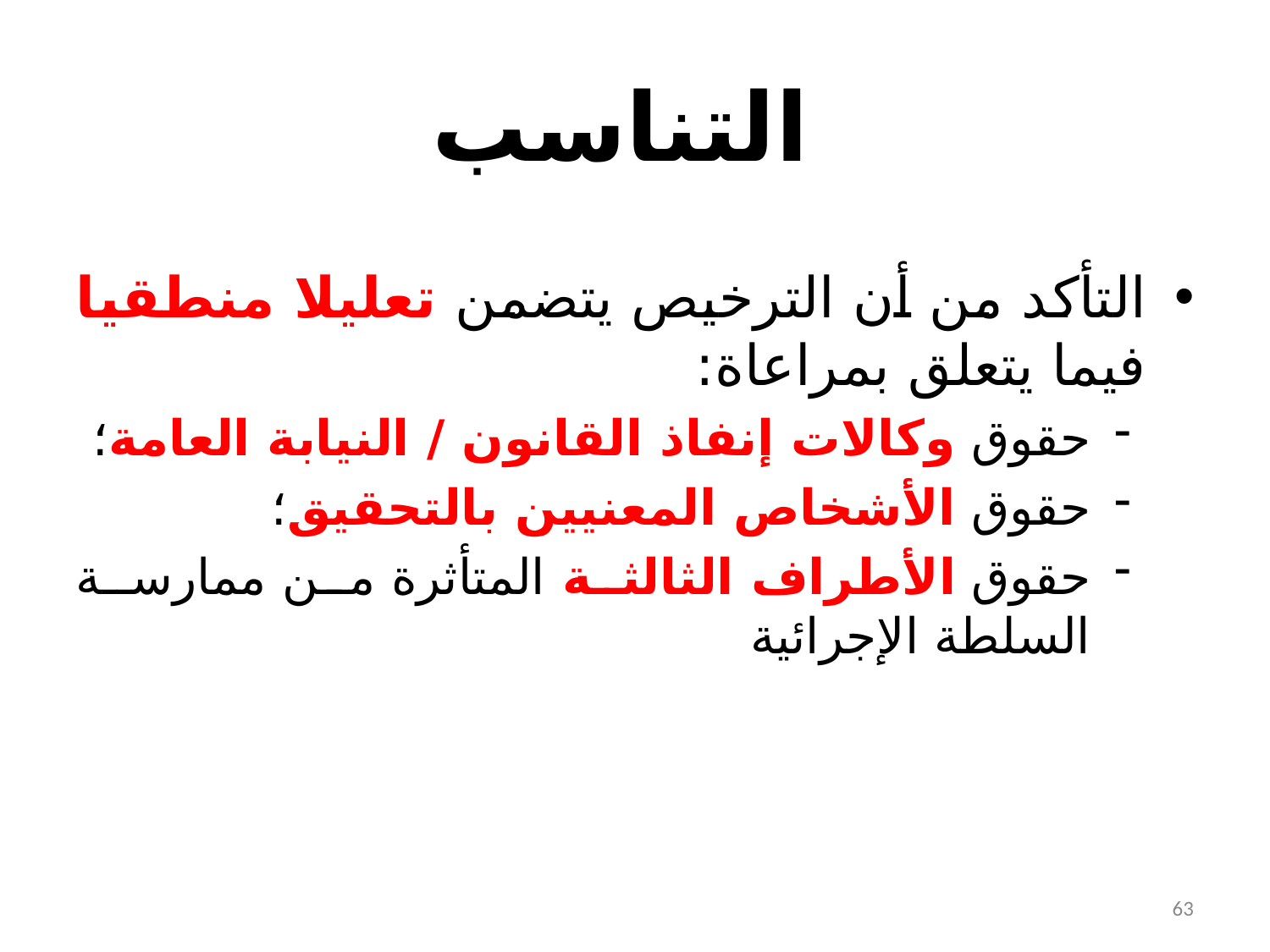

# التناسب

التأكد من أن الترخيص يتضمن تعليلا منطقيا فيما يتعلق بمراعاة:
حقوق وكالات إنفاذ القانون / النيابة العامة؛
حقوق الأشخاص المعنيين بالتحقيق؛
حقوق الأطراف الثالثة المتأثرة من ممارسة السلطة الإجرائية
63